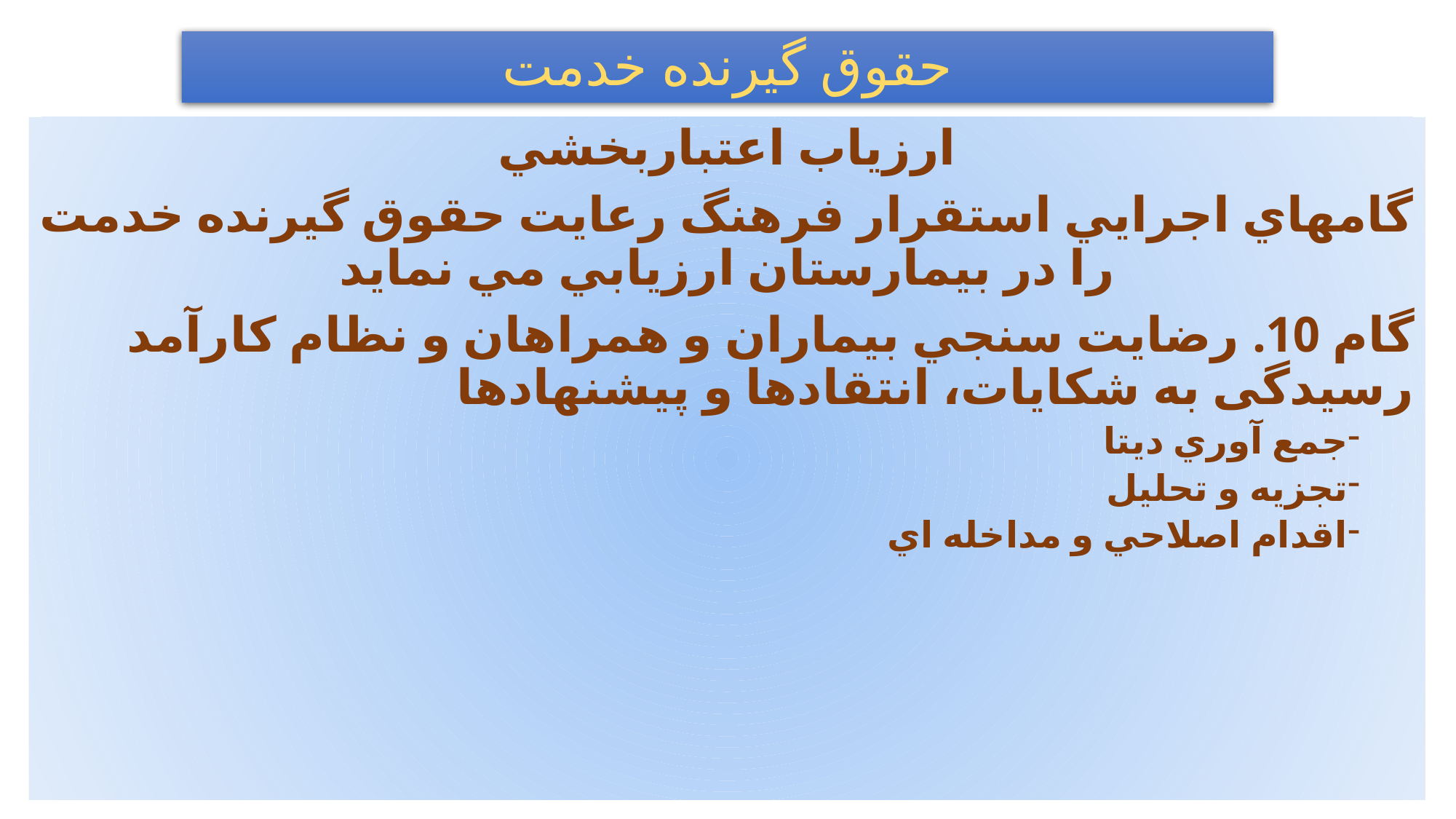

# حقوق گيرنده خدمت
ارزياب اعتباربخشي
گامهاي اجرايي استقرار فرهنگ رعايت حقوق گيرنده خدمت را در بيمارستان ارزيابي مي نمايد
گام 10. رضايت سنجي بيماران و همراهان و نظام کارآمد رسیدگی به شکایات، انتقادها و پیشنهادها
جمع آوري ديتا
تجزيه و تحليل
اقدام اصلاحي و مداخله اي